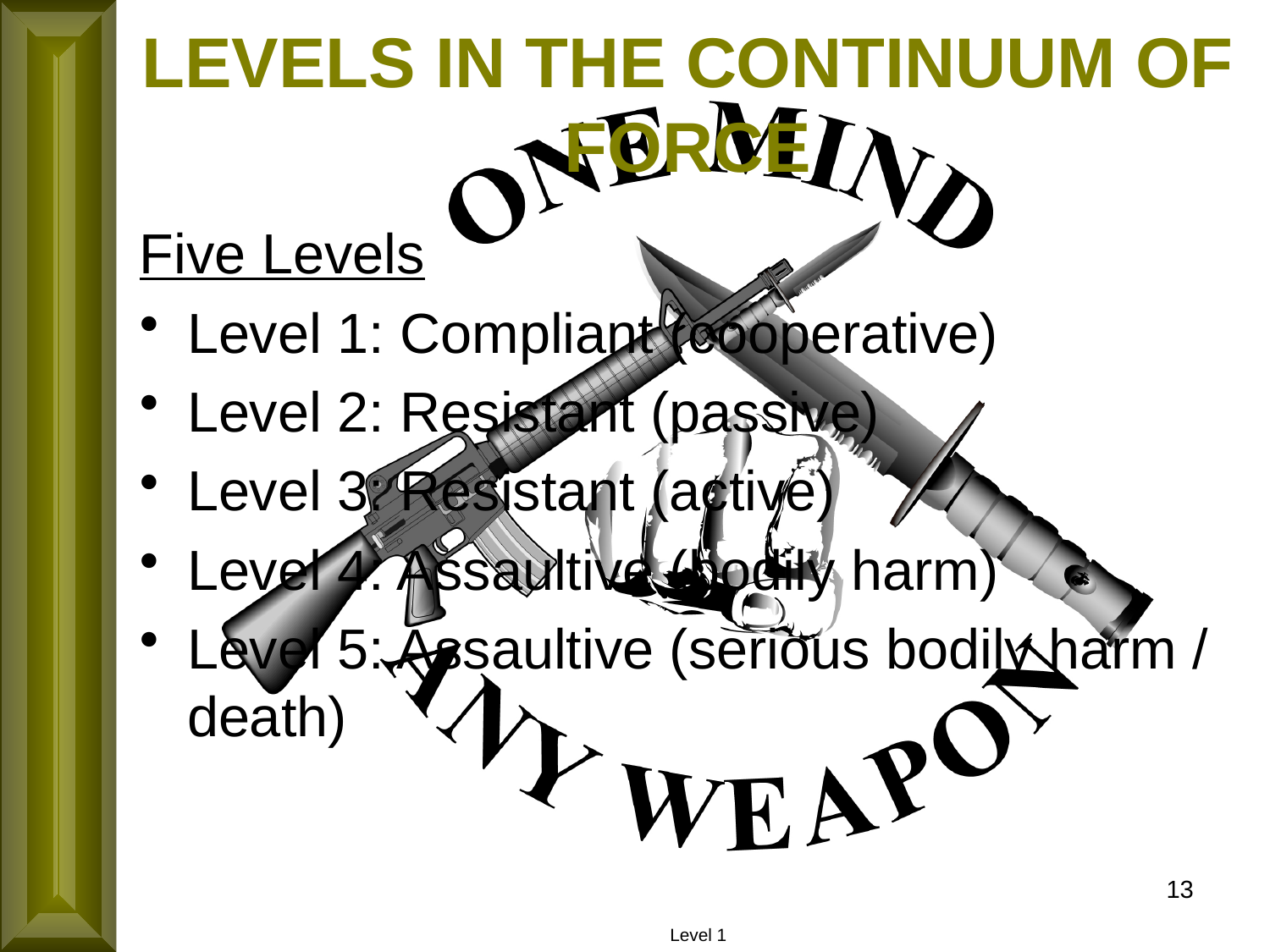

LEVELS IN THE CONTINUUM OF FORCE
Five Levels
Level 1: Compliant (cooperative)
Level 2: Resistant (passive)
Level 3: Resistant (active)
Level 4: Assaultive (bodily harm)
Level 5: Assaultive (serious bodily harm / death)
13
Level 1